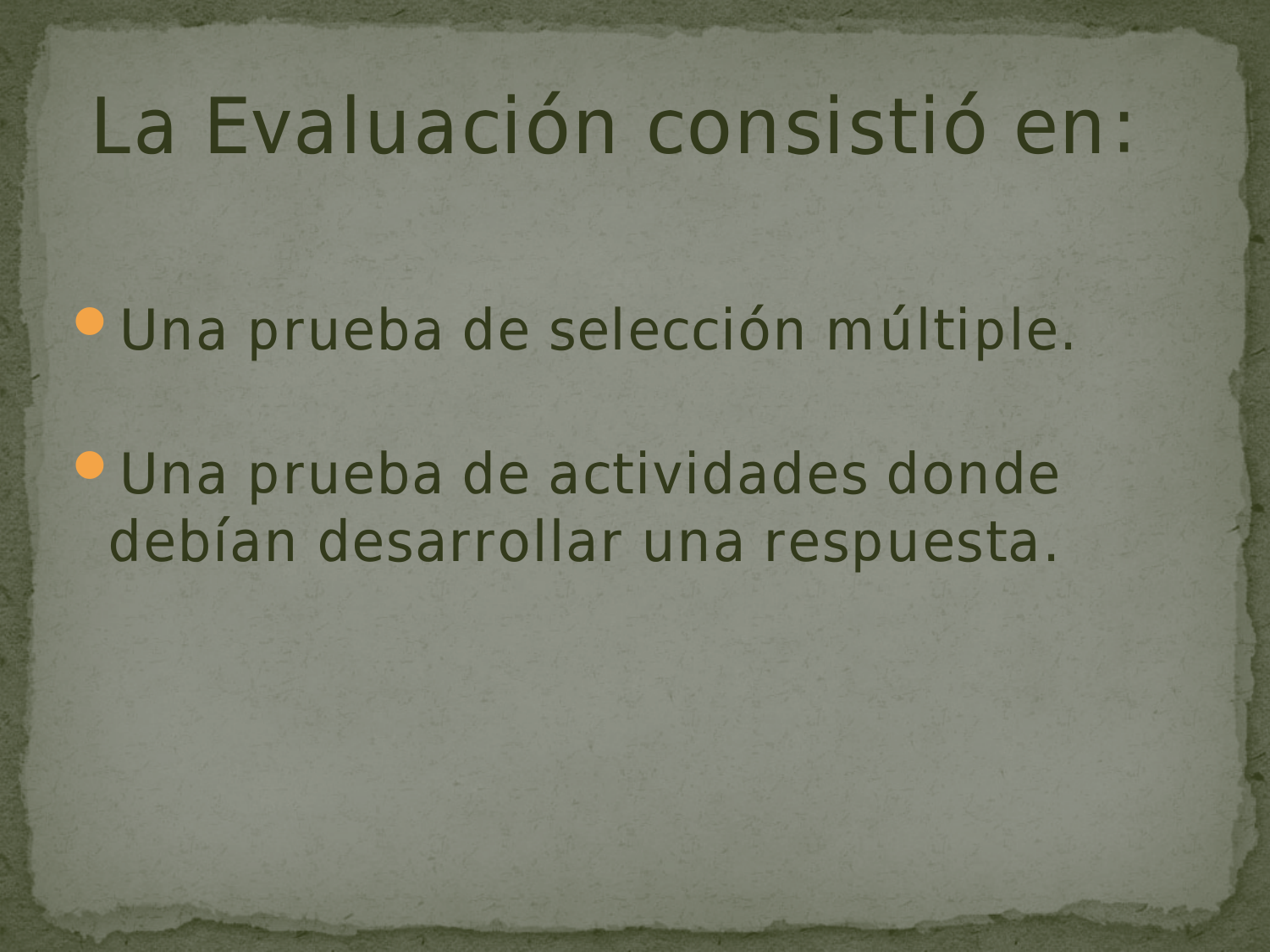

#
La Evaluación consistió en:
Una prueba de selección múltiple.

Una prueba de actividades donde debían desarrollar una respuesta.